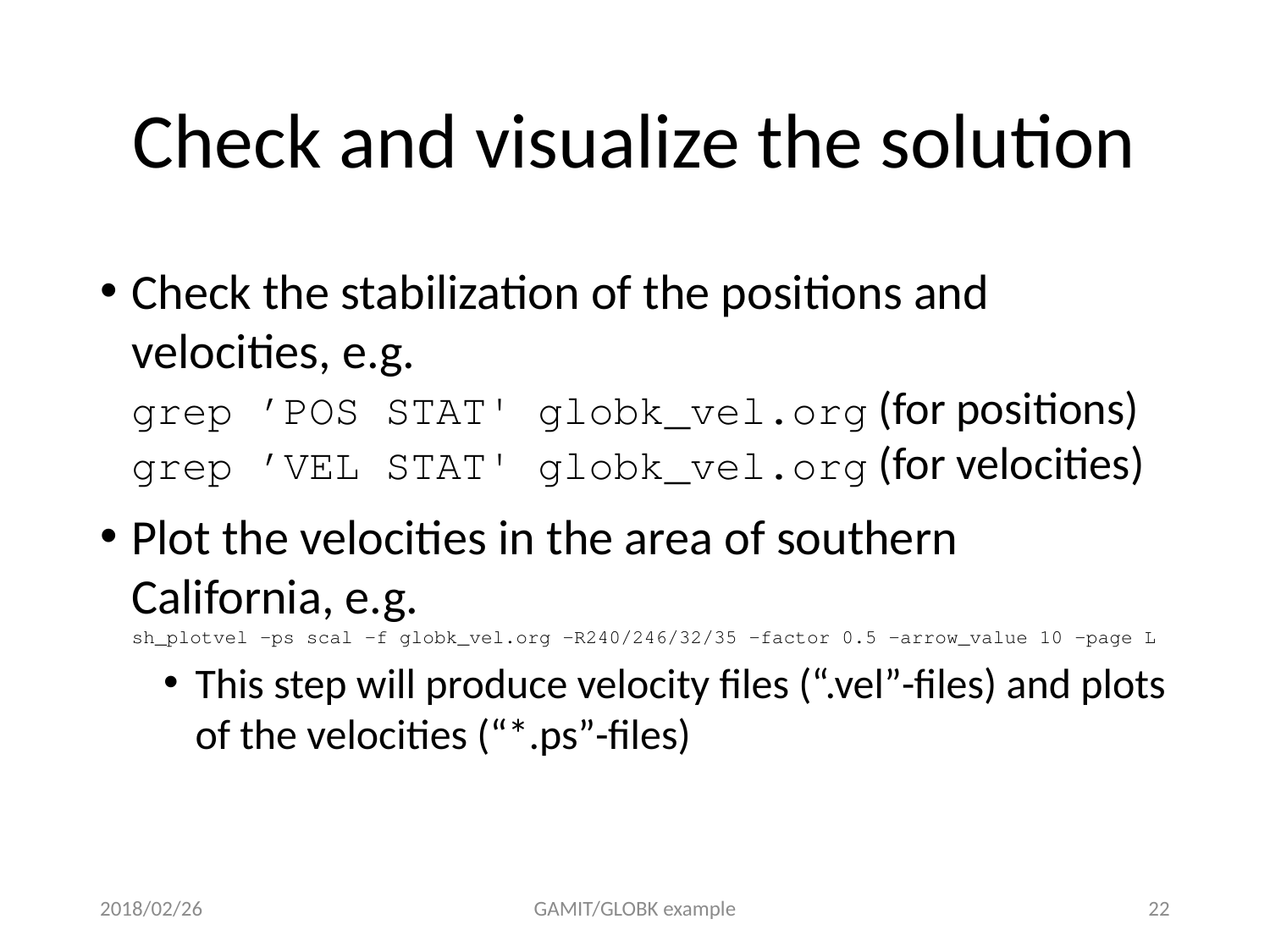

# Check and visualize the solution
Check the stabilization of the positions and velocities, e.g.
grep ’POS STAT' globk_vel.org (for positions)
grep ’VEL STAT' globk_vel.org (for velocities)
Plot the velocities in the area of southern California, e.g.
sh_plotvel -ps scal -f globk_vel.org -R240/246/32/35 -factor 0.5 -arrow_value 10 -page L
This step will produce velocity files (“.vel”-files) and plots of the velocities (“*.ps”-files)
2018/02/26
GAMIT/GLOBK example
22